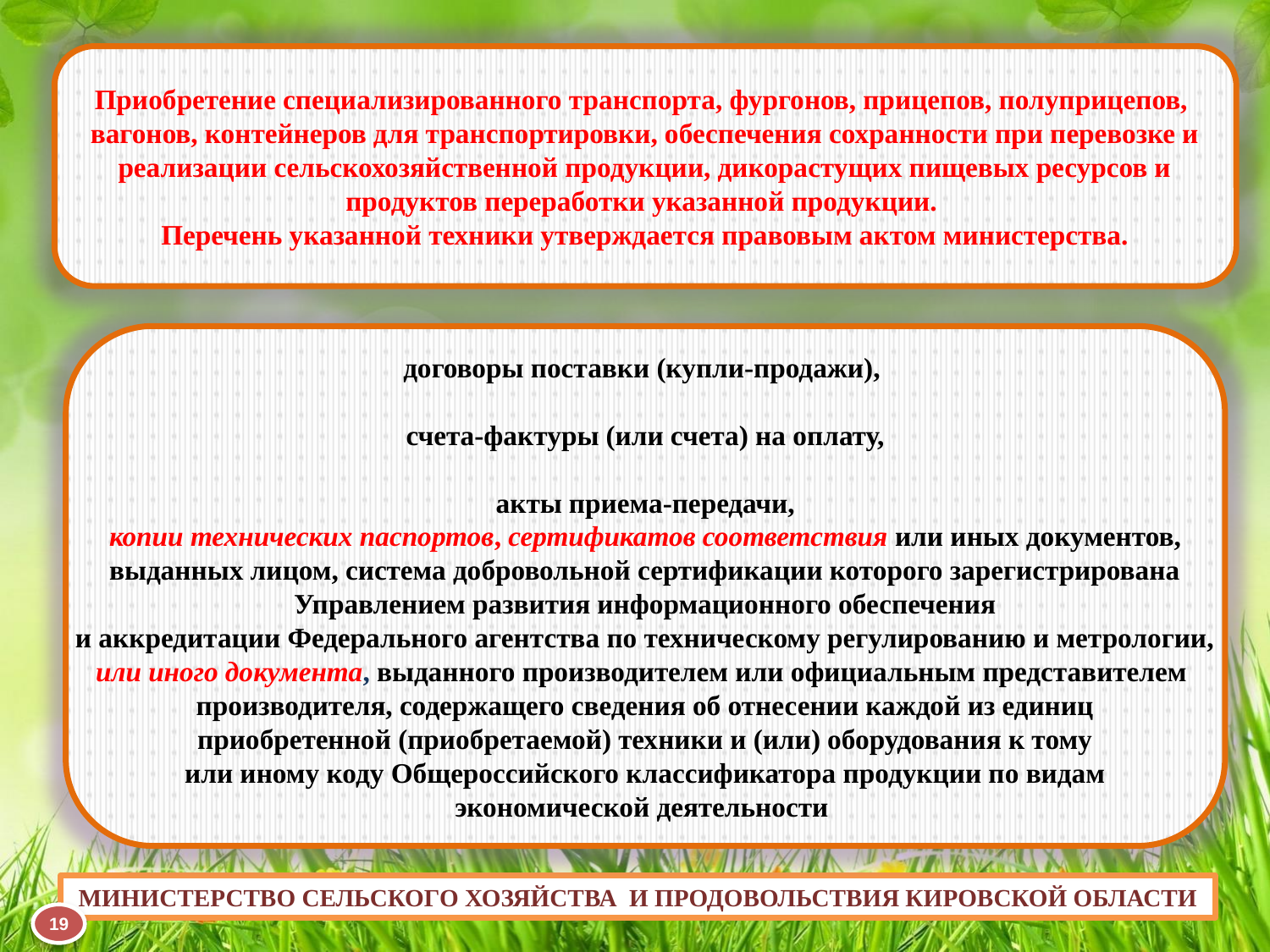

Приобретение специализированного транспорта, фургонов, прицепов, полуприцепов,
вагонов, контейнеров для транспортировки, обеспечения сохранности при перевозке и
 реализации сельскохозяйственной продукции, дикорастущих пищевых ресурсов и
продуктов переработки указанной продукции.
Перечень указанной техники утверждается правовым актом министерства.
договоры поставки (купли-продажи),

счета-фактуры (или счета) на оплату,

акты приема-передачи,
копии технических паспортов, сертификатов соответствия или иных документов,
 выданных лицом, система добровольной сертификации которого зарегистрирована
Управлением развития информационного обеспечения
 и аккредитации Федерального агентства по техническому регулированию и метрологии,
или иного документа, выданного производителем или официальным представителем
производителя, содержащего сведения об отнесении каждой из единиц
приобретенной (приобретаемой) техники и (или) оборудования к тому
 или иному коду Общероссийского классификатора продукции по видам
экономической деятельности
МИНИСТЕРСТВО СЕЛЬСКОГО ХОЗЯЙСТВА  И ПРОДОВОЛЬСТВИЯ КИРОВСКОЙ ОБЛАСТИ
19